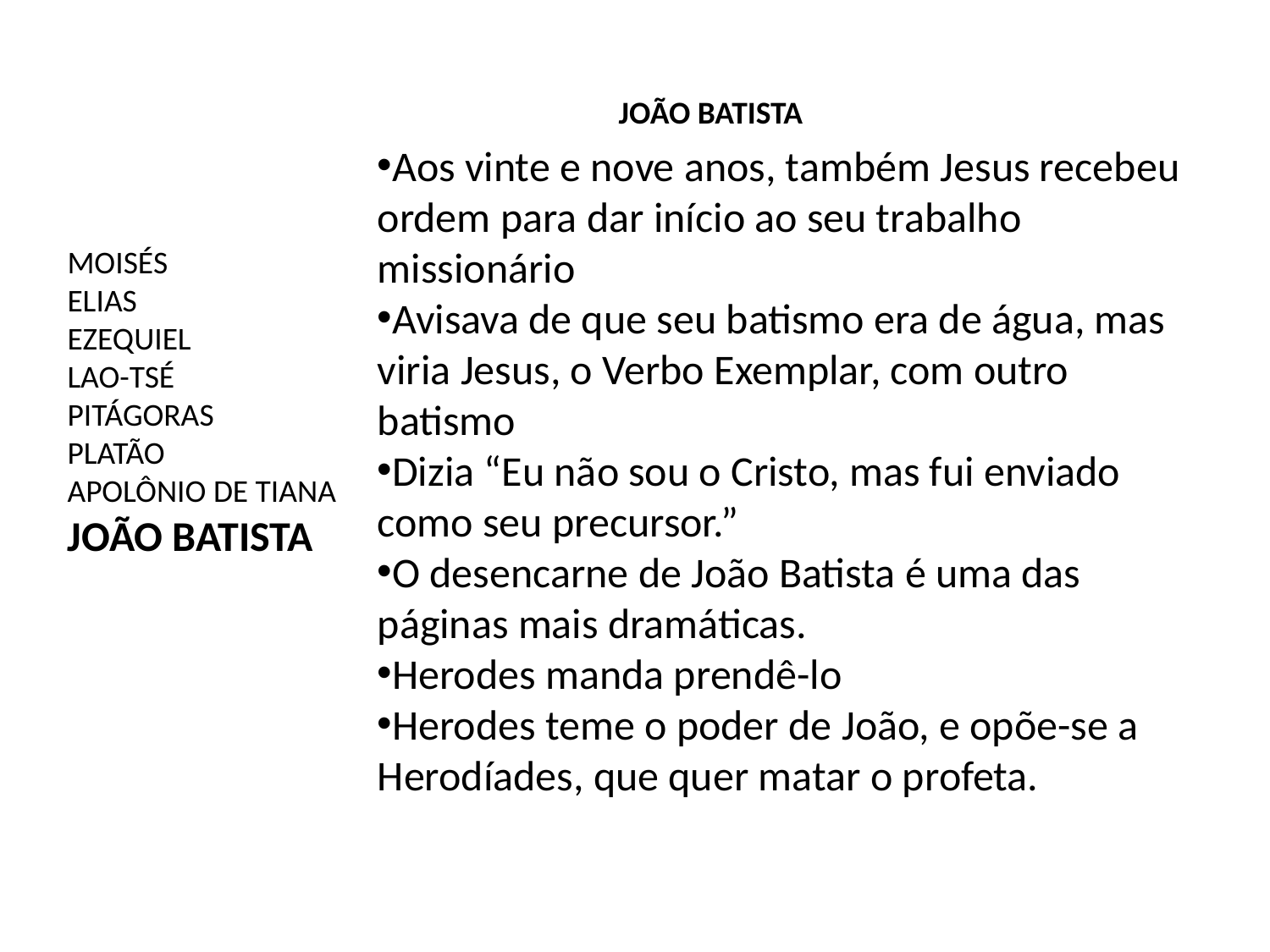

JOÃO BATISTA
Aos vinte e nove anos, também Jesus recebeu ordem para dar início ao seu trabalho missionário
Avisava de que seu batismo era de água, mas viria Jesus, o Verbo Exemplar, com outro batismo
Dizia “Eu não sou o Cristo, mas fui enviado como seu precursor.”
O desencarne de João Batista é uma das páginas mais dramáticas.
Herodes manda prendê-lo
Herodes teme o poder de João, e opõe-se a Herodíades, que quer matar o profeta.
MOISÉS
ELIAS
EZEQUIEL
LAO-TSÉ
PITÁGORAS
PLATÃO
APOLÔNIO DE TIANA
JOÃO BATISTA